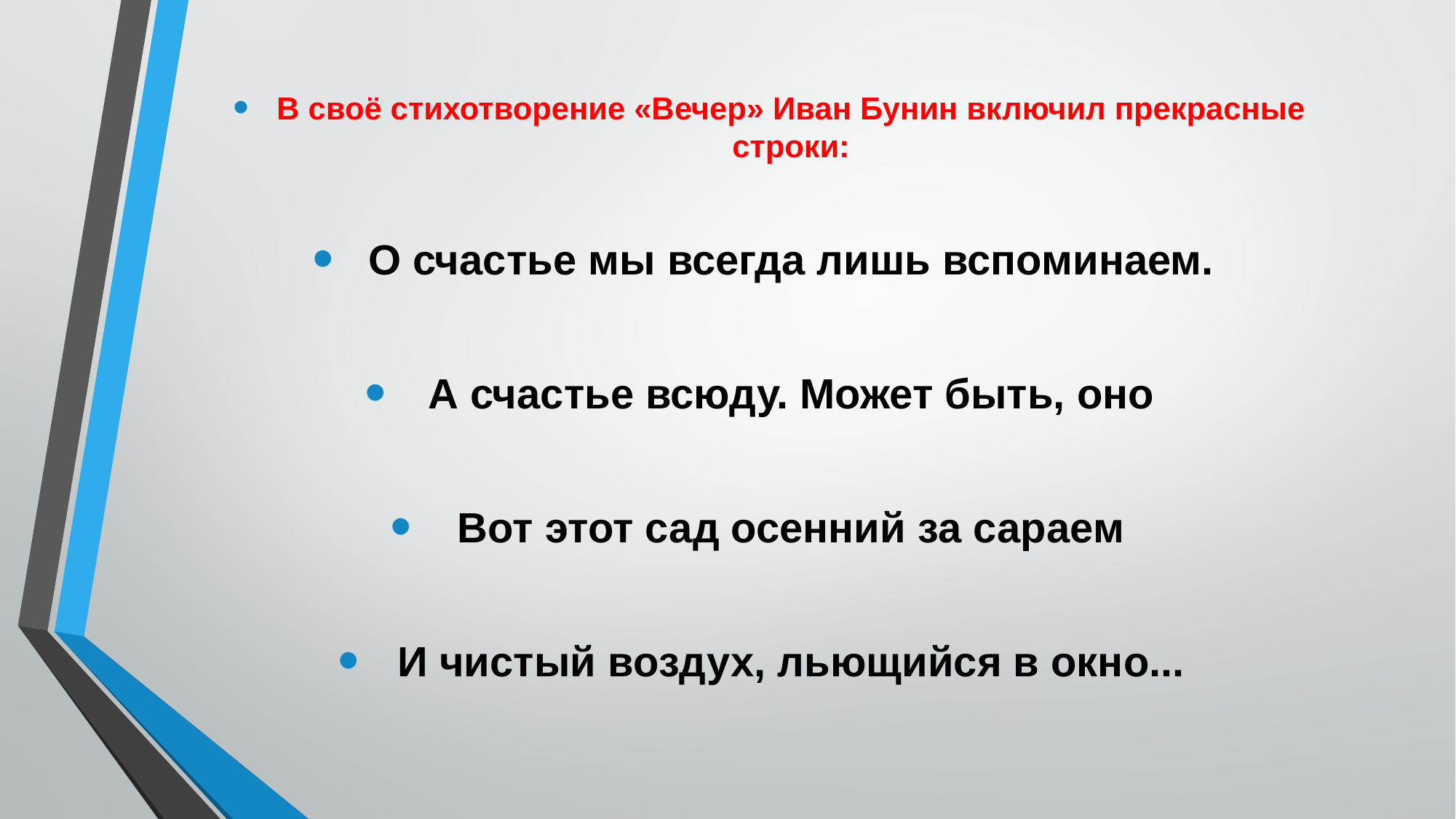

#
В своё стихотворение «Вечер» Иван Бунин включил прекрасные строки:

О счастье мы всегда лишь вспоминаем.

А счастье всюду. Может быть, оно

Вот этот сад осенний за сараем

И чистый воздух, льющийся в окно...